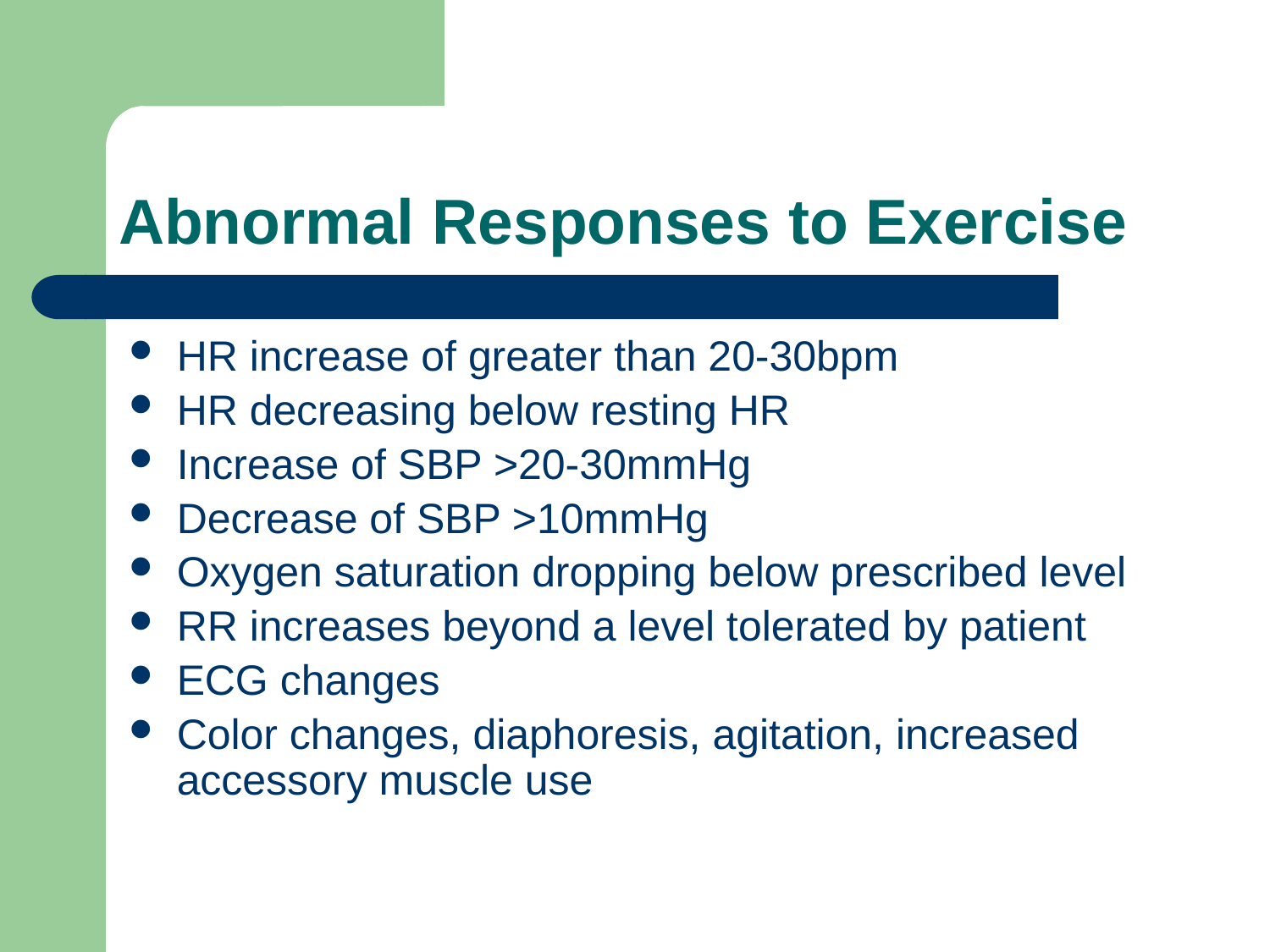

# Abnormal Responses to Exercise
HR increase of greater than 20-30bpm
HR decreasing below resting HR
Increase of SBP >20-30mmHg
Decrease of SBP >10mmHg
Oxygen saturation dropping below prescribed level
RR increases beyond a level tolerated by patient
ECG changes
Color changes, diaphoresis, agitation, increased accessory muscle use